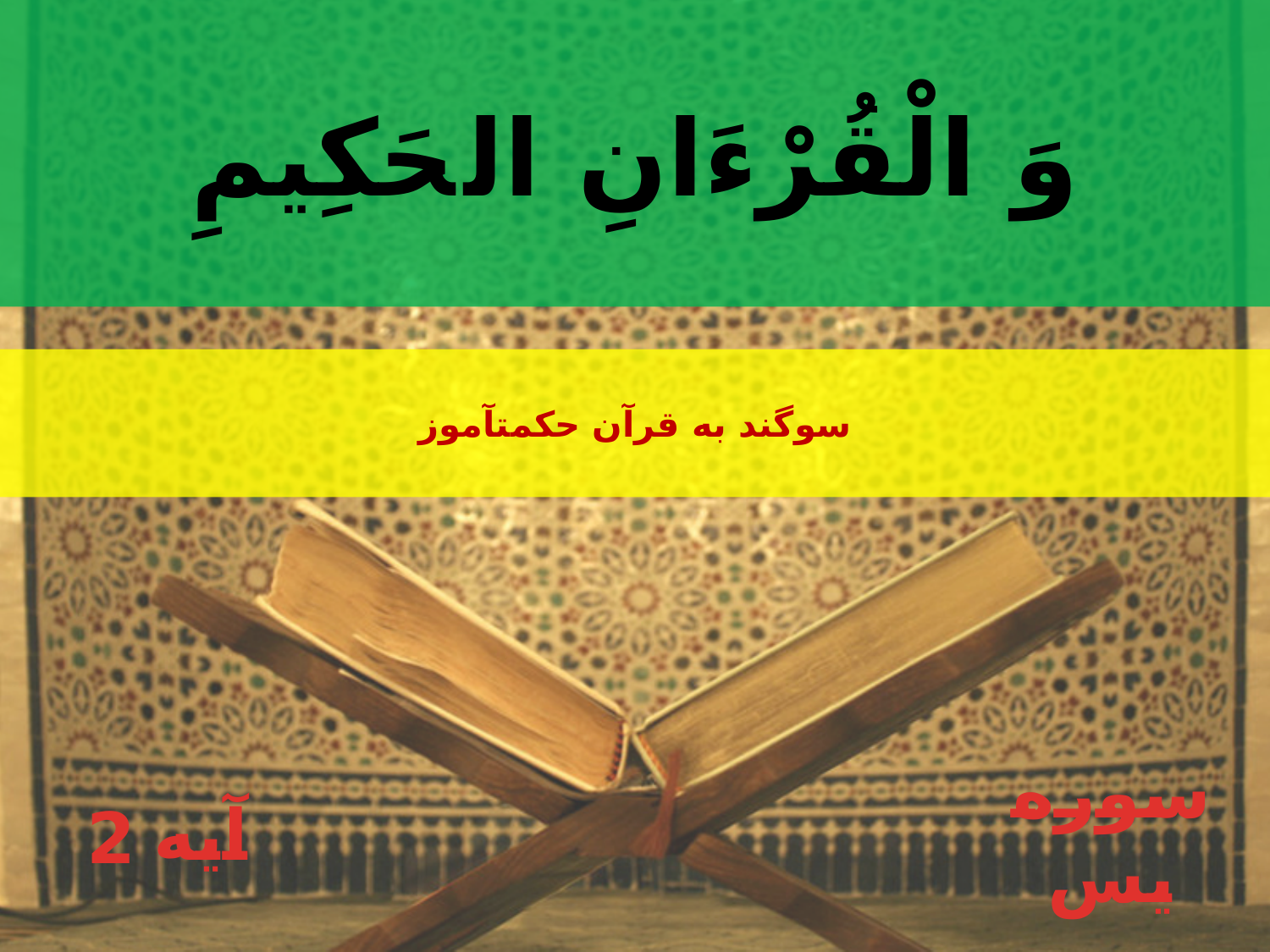

وَ الْقُرْءَانِ الحَكِيمِ
سوگند به قرآن حكمت‏آموز
2